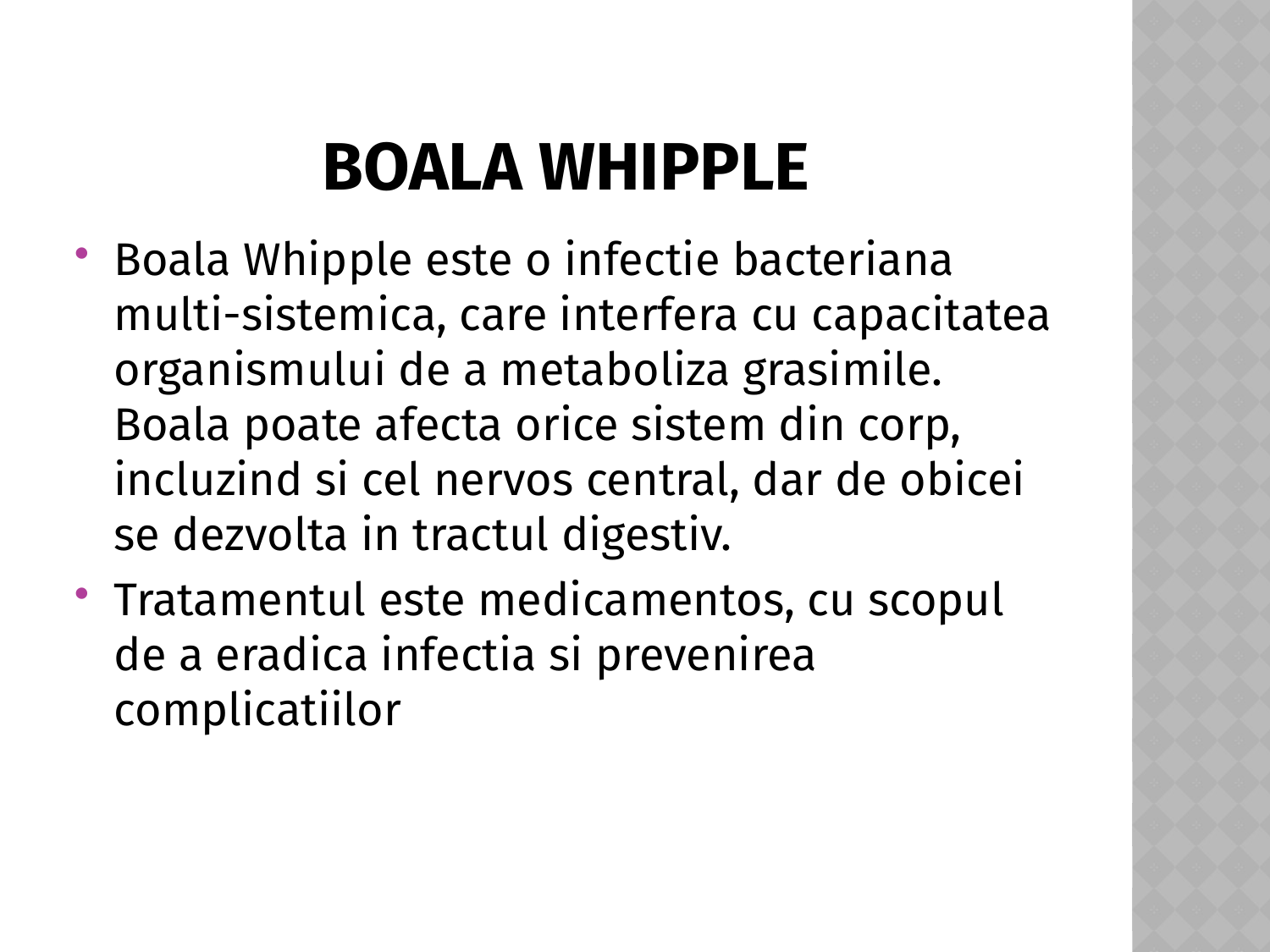

# Boala Whipple
Boala Whipple este o infectie bacteriana multi-sistemica, care interfera cu capacitatea organismului de a metaboliza grasimile. Boala poate afecta orice sistem din corp, incluzind si cel nervos central, dar de obicei se dezvolta in tractul digestiv.
Tratamentul este medicamentos, cu scopul de a eradica infectia si prevenirea complicatiilor